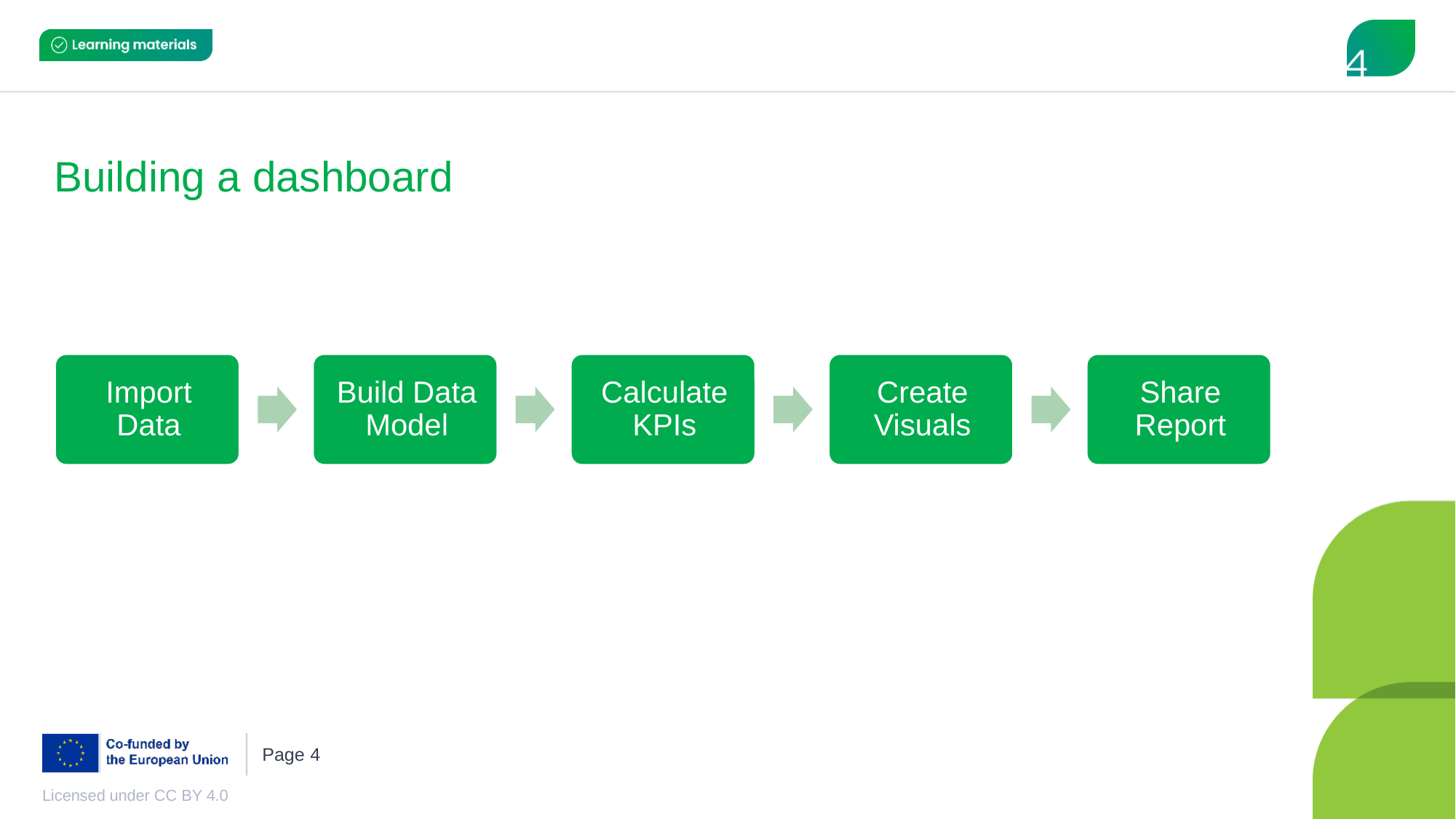

# Building a dashboard
Import Data

Build Data Model

Calculate KPIs

Create Visuals

Share Report